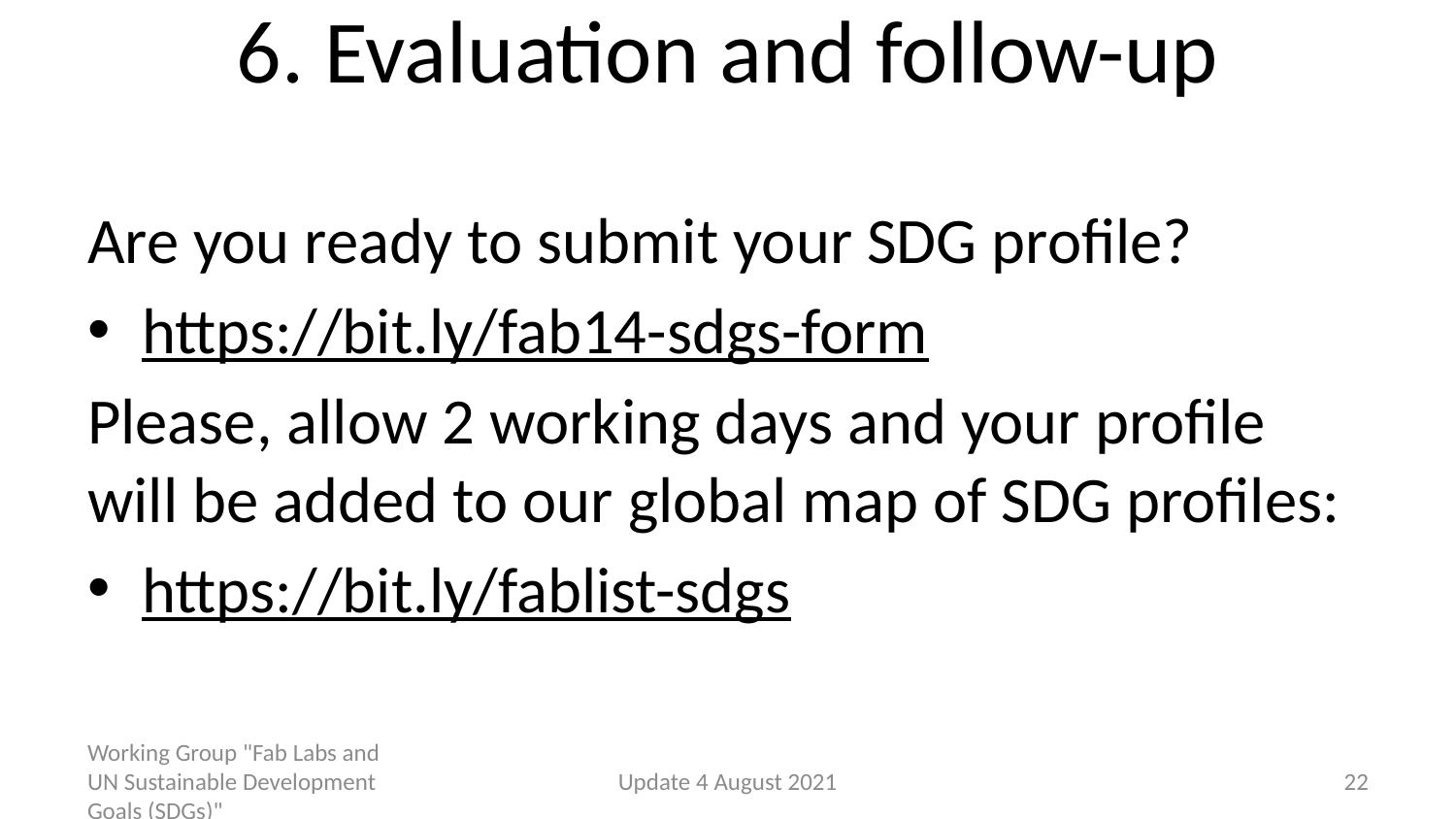

# 6. Evaluation and follow-up

Are you ready to submit your SDG profile?
https://bit.ly/fab14-sdgs-form
Please, allow 2 working days and your profile will be added to our global map of SDG profiles:
https://bit.ly/fablist-sdgs
Working Group "Fab Labs and UN Sustainable Development Goals (SDGs)"
Update 4 August 2021
22